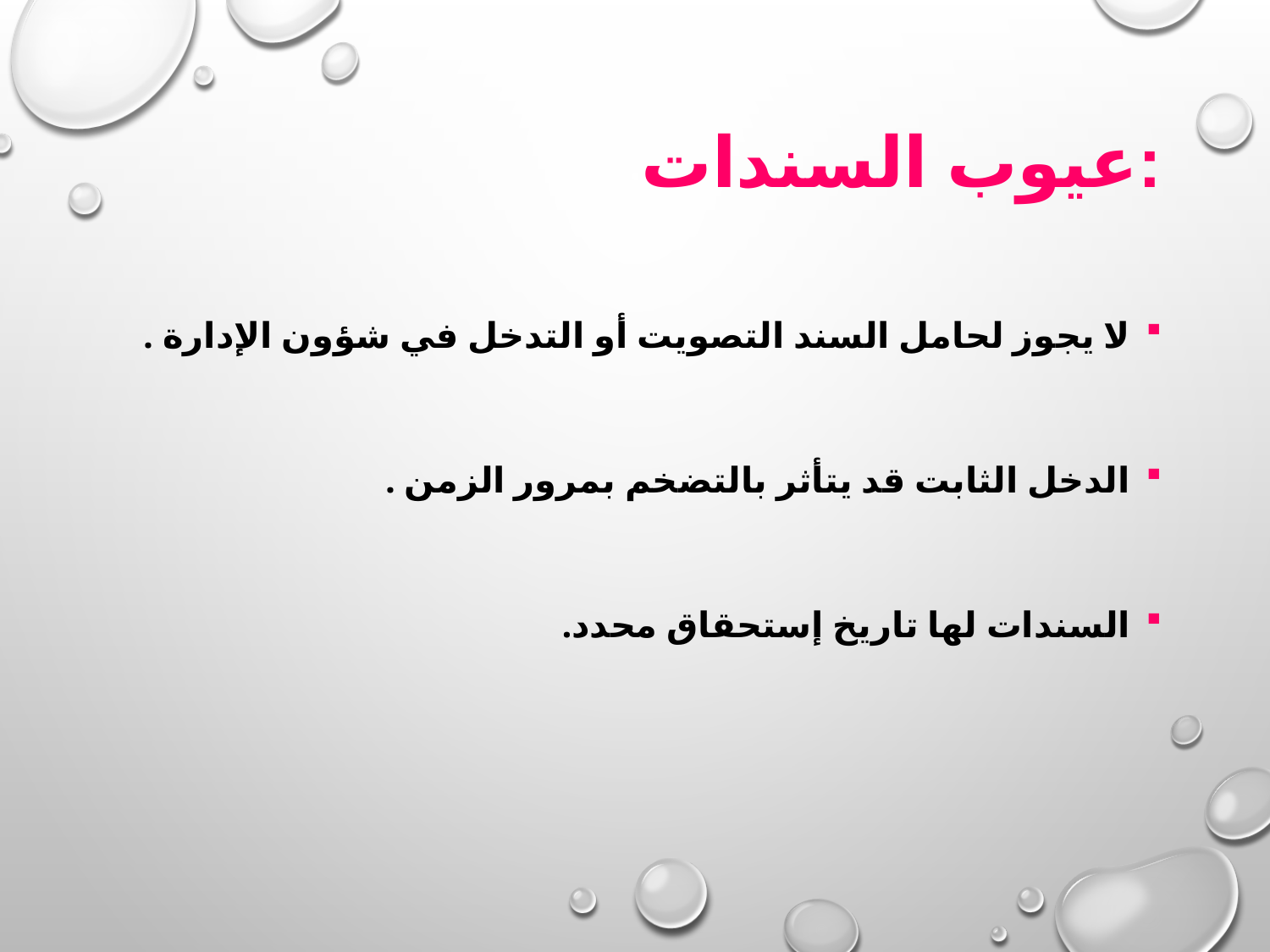

# عيوب السندات:
لا يجوز لحامل السند التصويت أو التدخل في شؤون الإدارة .
الدخل الثابت قد يتأثر بالتضخم بمرور الزمن .
السندات لها تاريخ إستحقاق محدد.